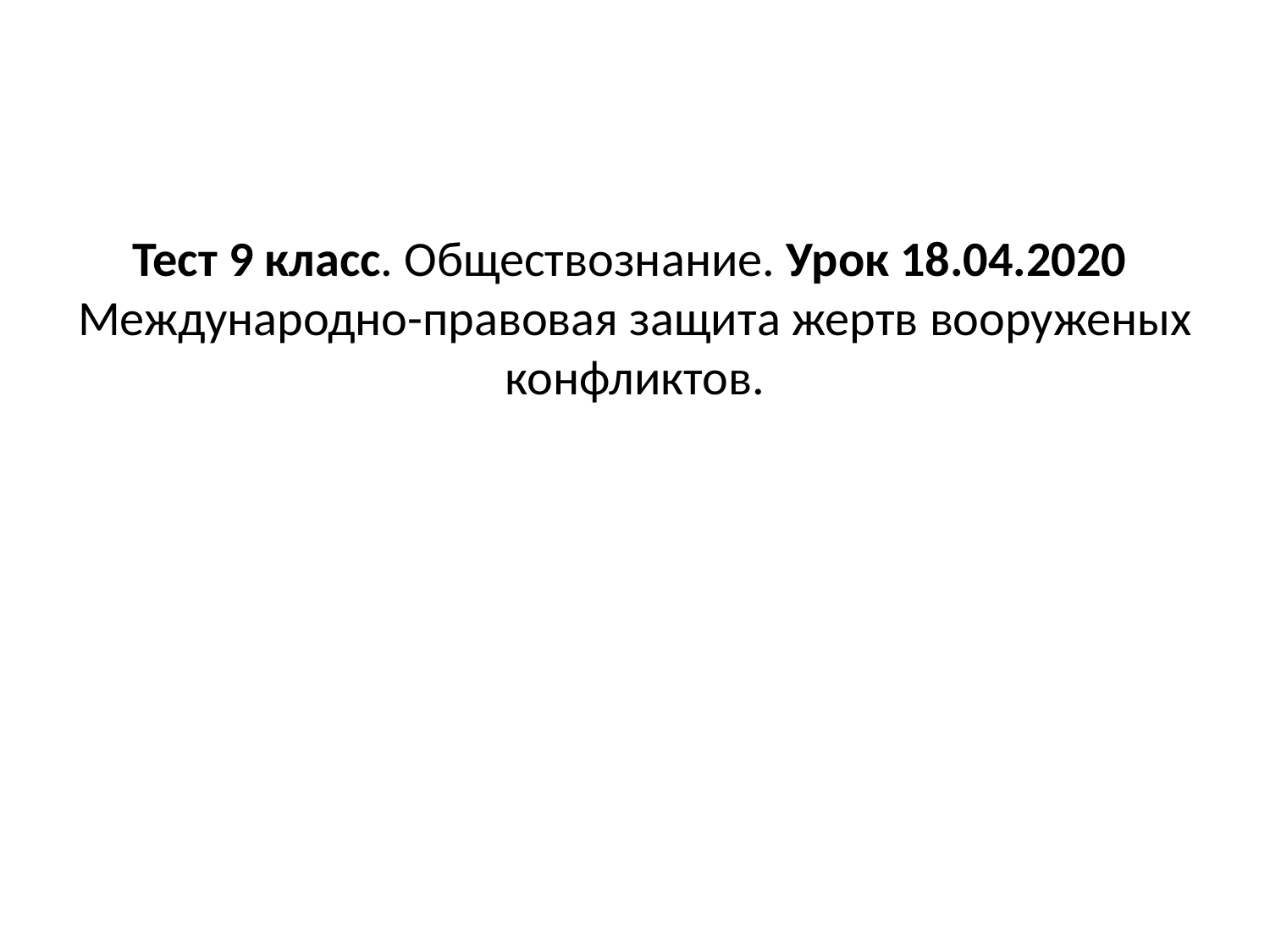

# Тест 9 класс. Обществознание. Урок 18.04.2020 Международно-правовая защита жертв вооруженых конфликтов.